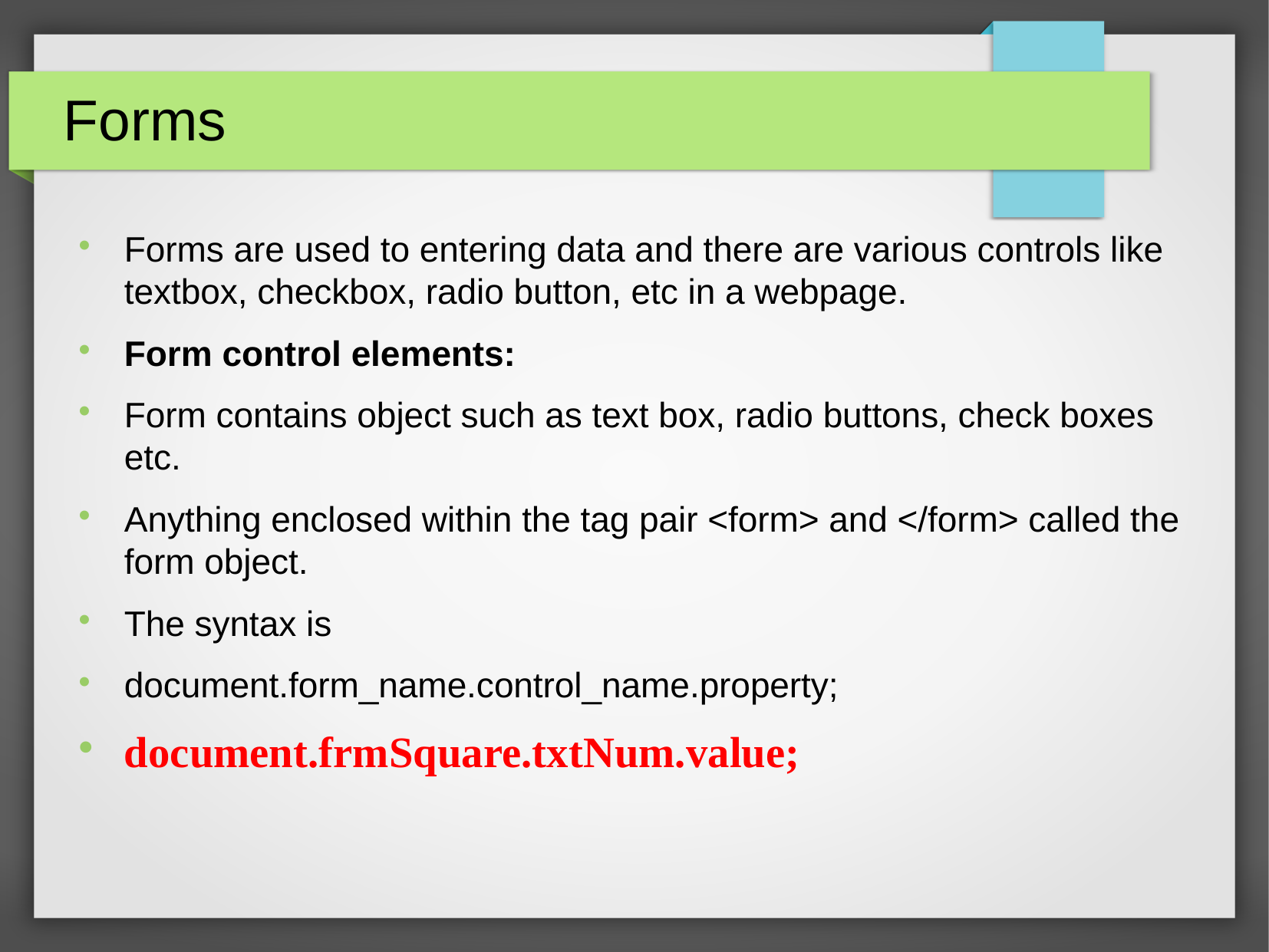

Forms
Forms are used to entering data and there are various controls like textbox, checkbox, radio button, etc in a webpage.
Form control elements:
Form contains object such as text box, radio buttons, check boxes etc.
Anything enclosed within the tag pair <form> and </form> called the form object.
The syntax is
document.form_name.control_name.property;
document.frmSquare.txtNum.value;